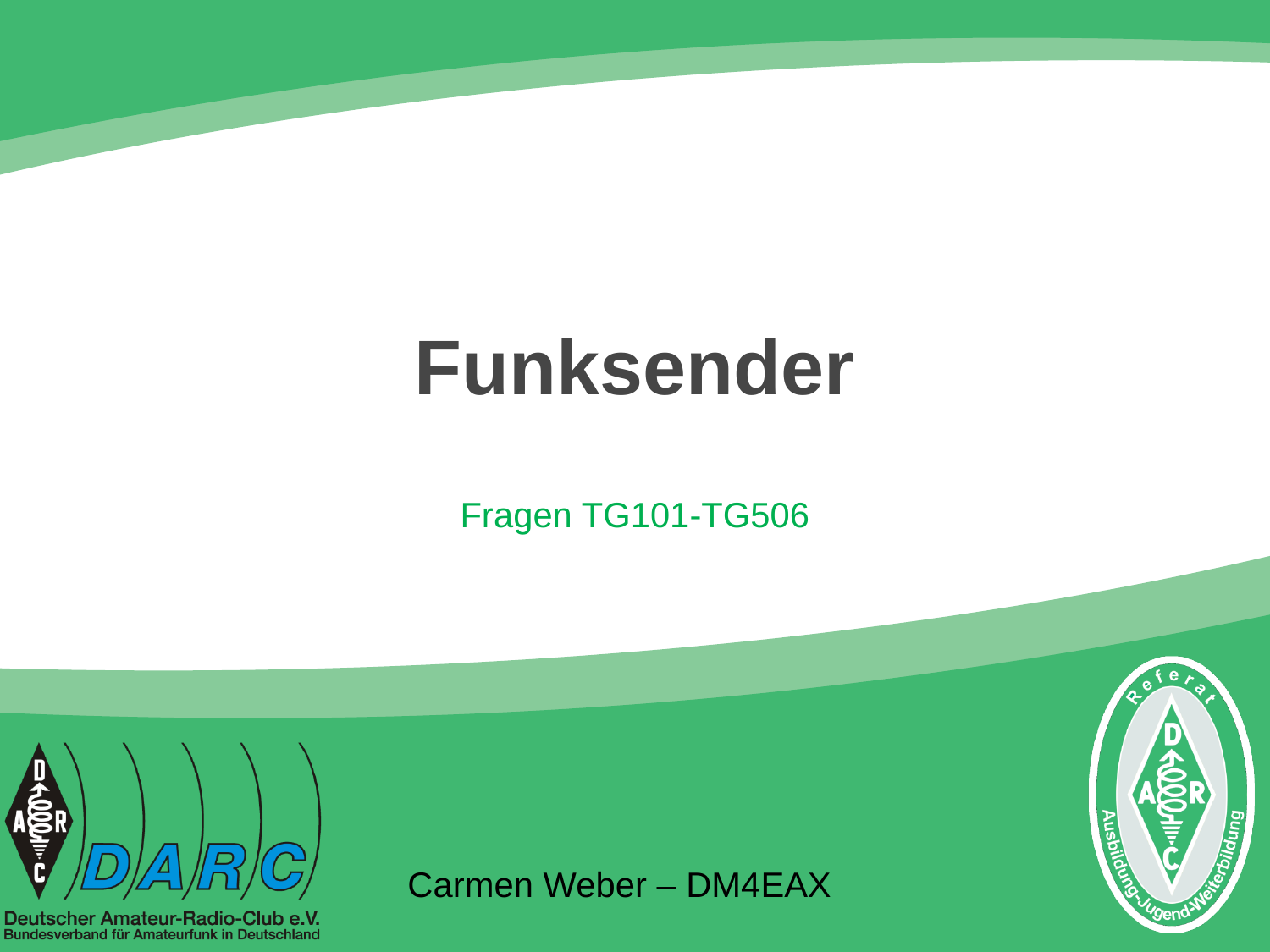

# Funksender
Fragen TG101-TG506
Carmen Weber – DM4EAX